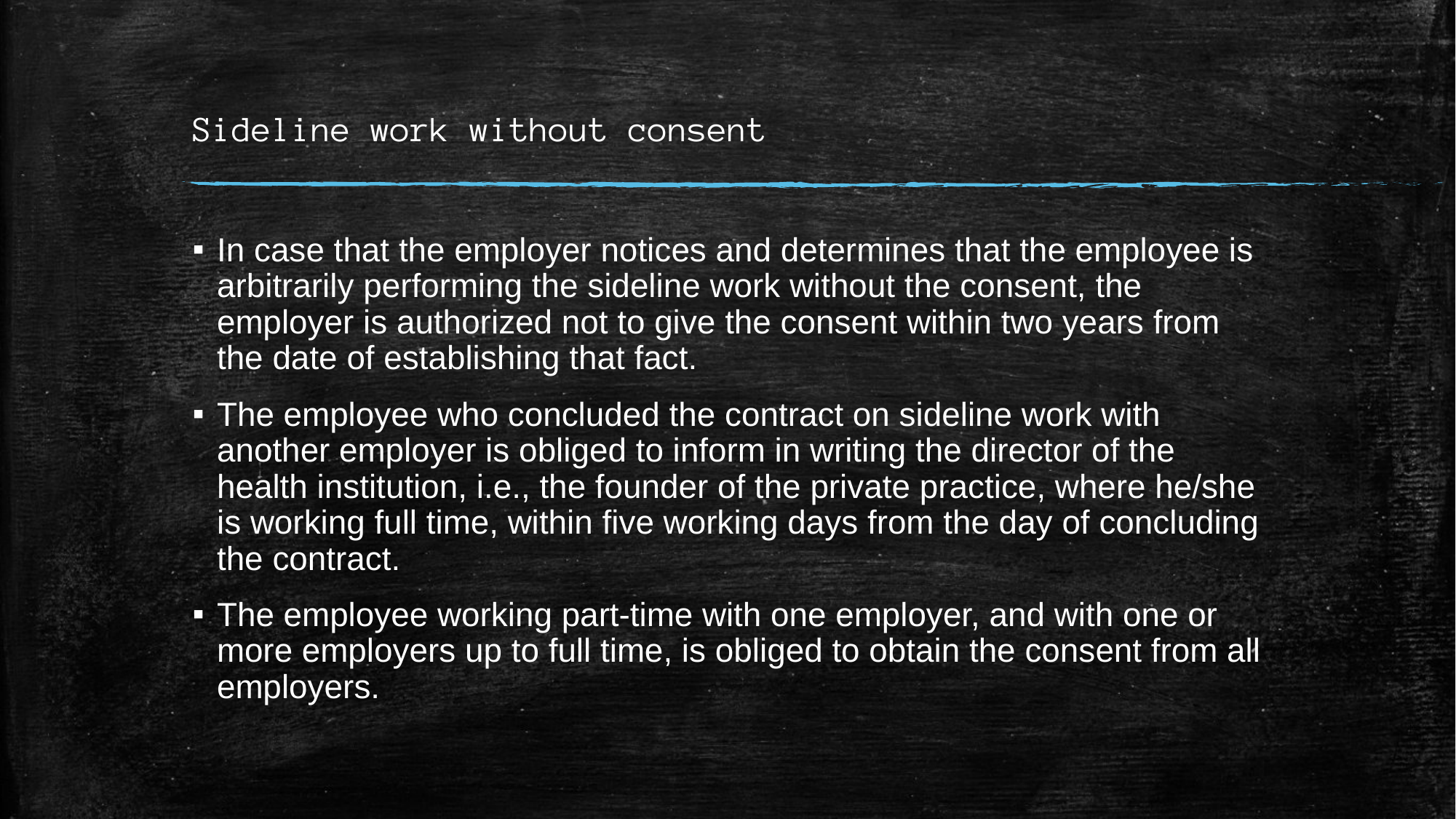

# Sideline work without consent
In case that the employer notices and determines that the employee is arbitrarily performing the sideline work without the consent, the employer is authorized not to give the consent within two years from the date of establishing that fact.
The employee who concluded the contract on sideline work with another employer is obliged to inform in writing the director of the health institution, i.e., the founder of the private practice, where he/she is working full time, within ﬁve working days from the day of concluding the contract.
The employee working part-time with one employer, and with one or more employers up to full time, is obliged to obtain the consent from all employers.